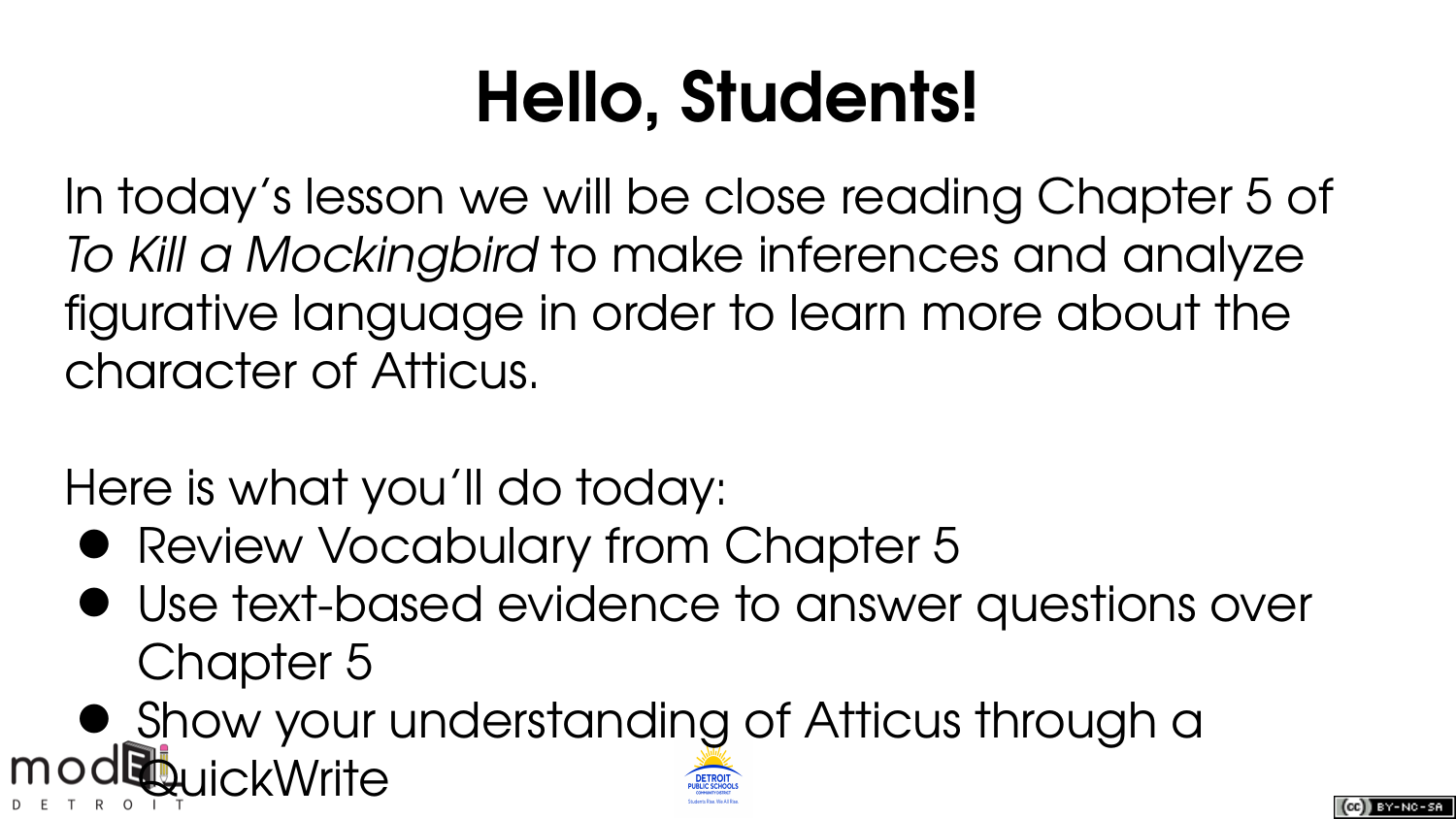

# Hello, Students!
In today’s lesson we will be close reading Chapter 5 of To Kill a Mockingbird to make inferences and analyze figurative language in order to learn more about the character of Atticus.

Here is what you’ll do today:
Review Vocabulary from Chapter 5
Use text-based evidence to answer questions over Chapter 5
Show your understanding of Atticus through a QuickWrite